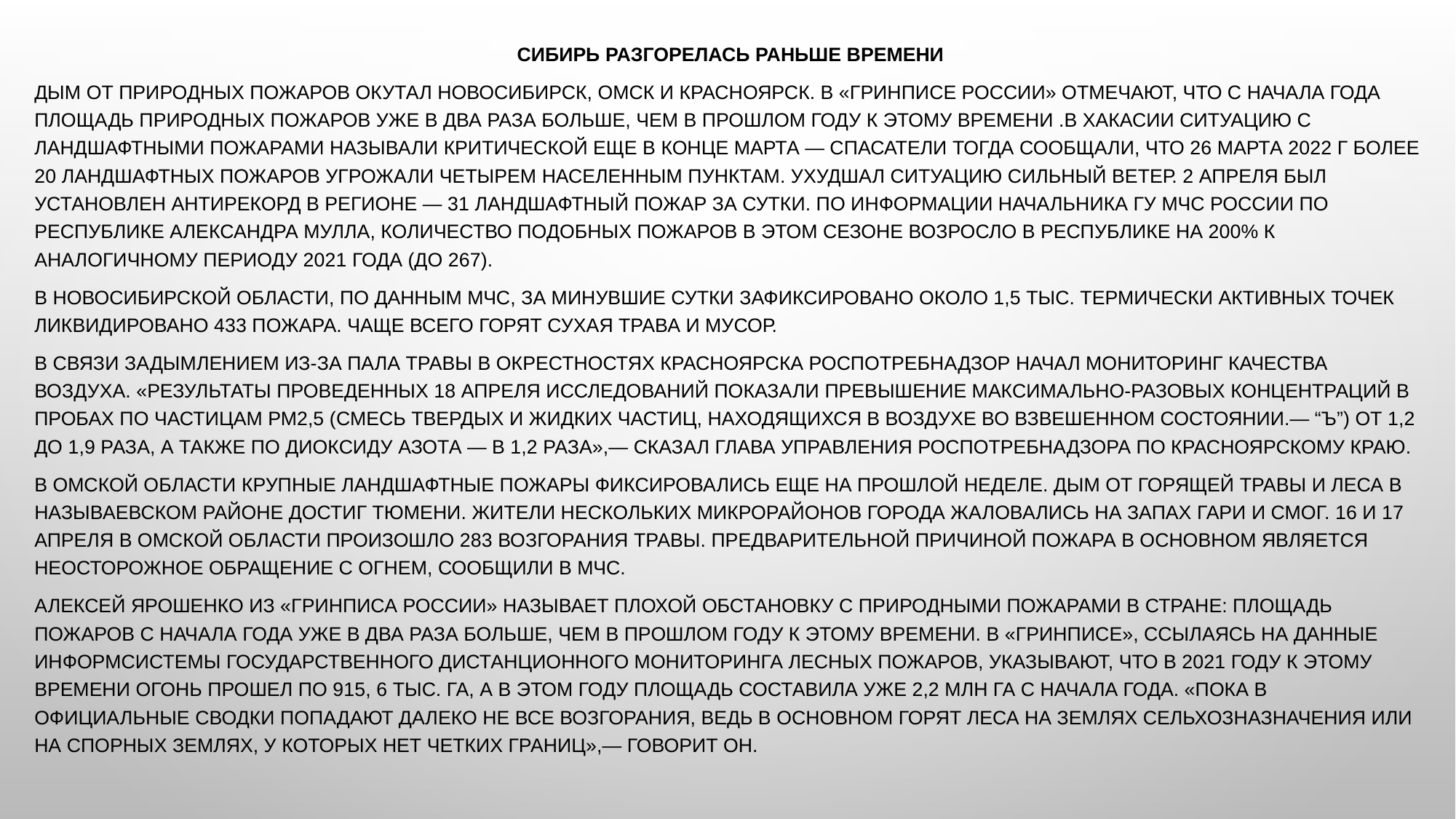

#
Сибирь разгорелась раньше времени
Дым от природных пожаров окутал Новосибирск, Омск и Красноярск. В «Гринписе России» отмечают, что с начала года площадь природных пожаров уже в два раза больше, чем в прошлом году к этому времени .В Хакасии ситуацию с ландшафтными пожарами называли критической еще в конце марта — спасатели тогда сообщали, что 26 марта 2022 г более 20 ландшафтных пожаров угрожали четырем населенным пунктам. Ухудшал ситуацию сильный ветер. 2 апреля был установлен антирекорд в регионе — 31 ландшафтный пожар за сутки. По информации начальника ГУ МЧС России по республике Александра Мулла, количество подобных пожаров в этом сезоне возросло в республике на 200% к аналогичному периоду 2021 года (до 267).
В Новосибирской области, по данным МЧС, за минувшие сутки зафиксировано около 1,5 тыс. термически активных точек ликвидировано 433 пожара. Чаще всего горят сухая трава и мусор.
В связи задымлением из-за пала травы в окрестностях Красноярска Роспотребнадзор начал мониторинг качества воздуха. «Результаты проведенных 18 апреля исследований показали превышение максимально-разовых концентраций в пробах по частицам РМ2,5 (смесь твердых и жидких частиц, находящихся в воздухе во взвешенном состоянии.— “Ъ”) от 1,2 до 1,9 раза, а также по диоксиду азота — в 1,2 раза»,— сказал глава управления Роспотребнадзора по Красноярскому краю.
В Омской области крупные ландшафтные пожары фиксировались еще на прошлой неделе. Дым от горящей травы и леса в Называевском районе достиг Тюмени. Жители нескольких микрорайонов города жаловались на запах гари и смог. 16 и 17 апреля в Омской области произошло 283 возгорания травы. Предварительной причиной пожара в основном является неосторожное обращение с огнем, сообщили в МЧС.
Алексей Ярошенко из «Гринписа России» называет плохой обстановку с природными пожарами в стране: площадь пожаров с начала года уже в два раза больше, чем в прошлом году к этому времени. В «Гринписе», ссылаясь на данные Информсистемы государственного дистанционного мониторинга лесных пожаров, указывают, что в 2021 году к этому времени огонь прошел по 915, 6 тыс. га, а в этом году площадь составила уже 2,2 млн га с начала года. «Пока в официальные сводки попадают далеко не все возгорания, ведь в основном горят леса на землях сельхозназначения или на спорных землях, у которых нет четких границ»,— говорит он.